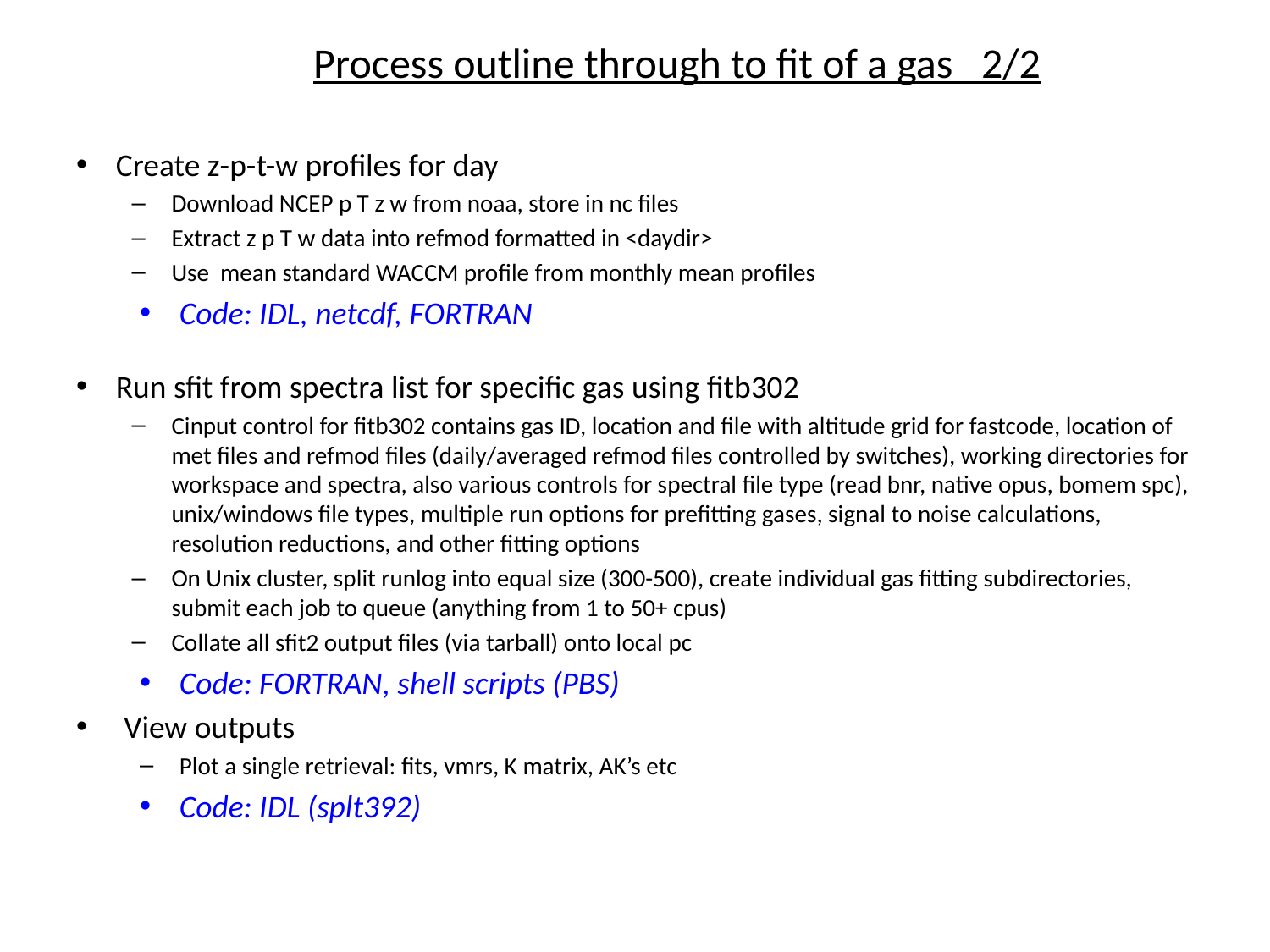

Process outline through to fit of a gas   2/2
Create z-p-t-w profiles for day
Download NCEP p T z w from noaa, store in nc files
Extract z p T w data into refmod formatted in <daydir>
Use  mean standard WACCM profile from monthly mean profiles
Code: IDL, netcdf, FORTRAN

Run sfit from spectra list for specific gas using fitb302
Cinput control for fitb302 contains gas ID, location and file with altitude grid for fastcode, location of met files and refmod files (daily/averaged refmod files controlled by switches), working directories for workspace and spectra, also various controls for spectral file type (read bnr, native opus, bomem spc), unix/windows file types, multiple run options for prefitting gases, signal to noise calculations, resolution reductions, and other fitting options
On Unix cluster, split runlog into equal size (300-500), create individual gas fitting subdirectories, submit each job to queue (anything from 1 to 50+ cpus)
Collate all sfit2 output files (via tarball) onto local pc
Code: FORTRAN, shell scripts (PBS)
View outputs
Plot a single retrieval: fits, vmrs, K matrix, AK’s etc
Code: IDL (splt392)